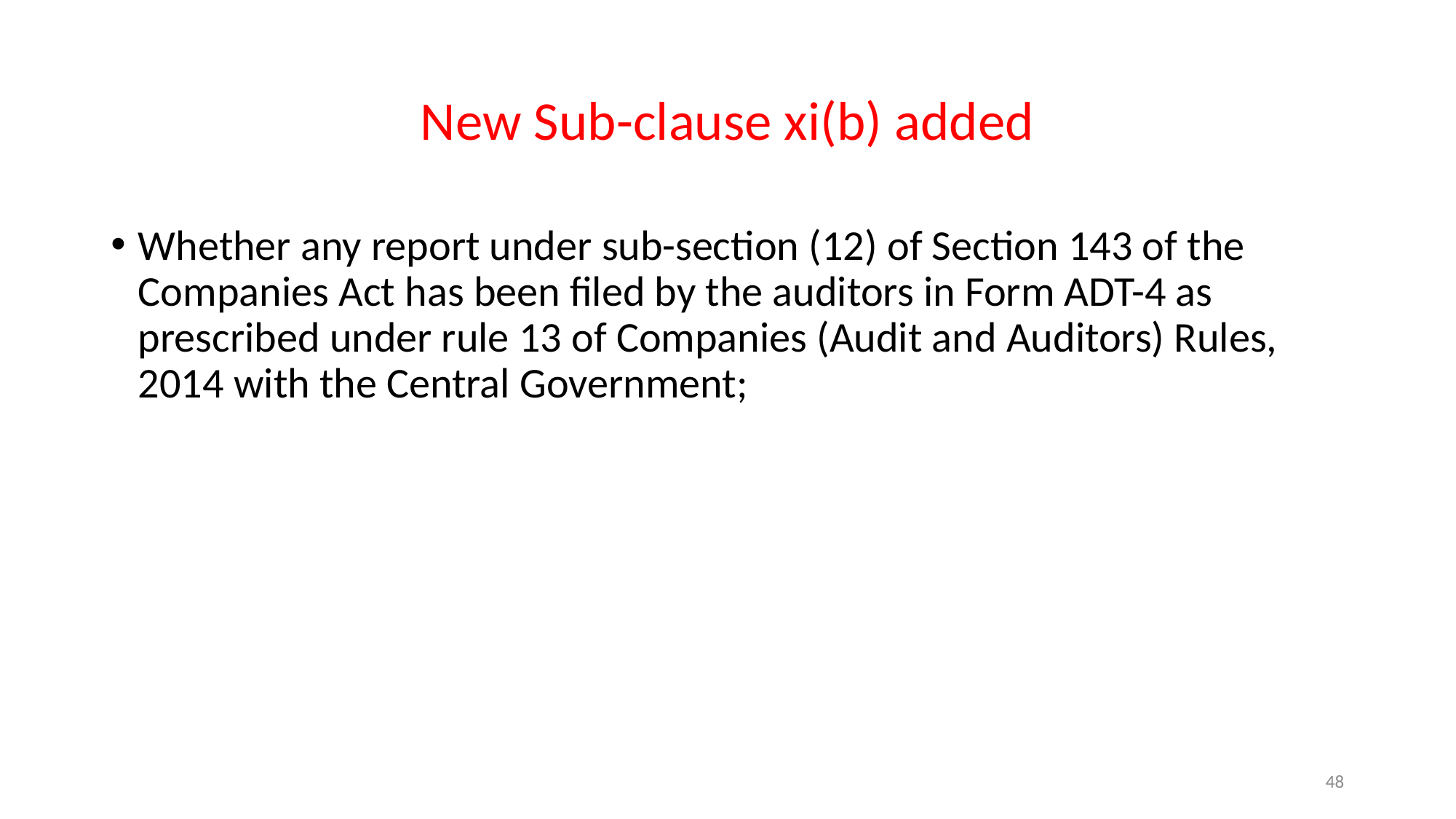

# New Sub-clause xi(b) added
Whether any report under sub-section (12) of Section 143 of the Companies Act has been filed by the auditors in Form ADT-4 as prescribed under rule 13 of Companies (Audit and Auditors) Rules, 2014 with the Central Government;
48